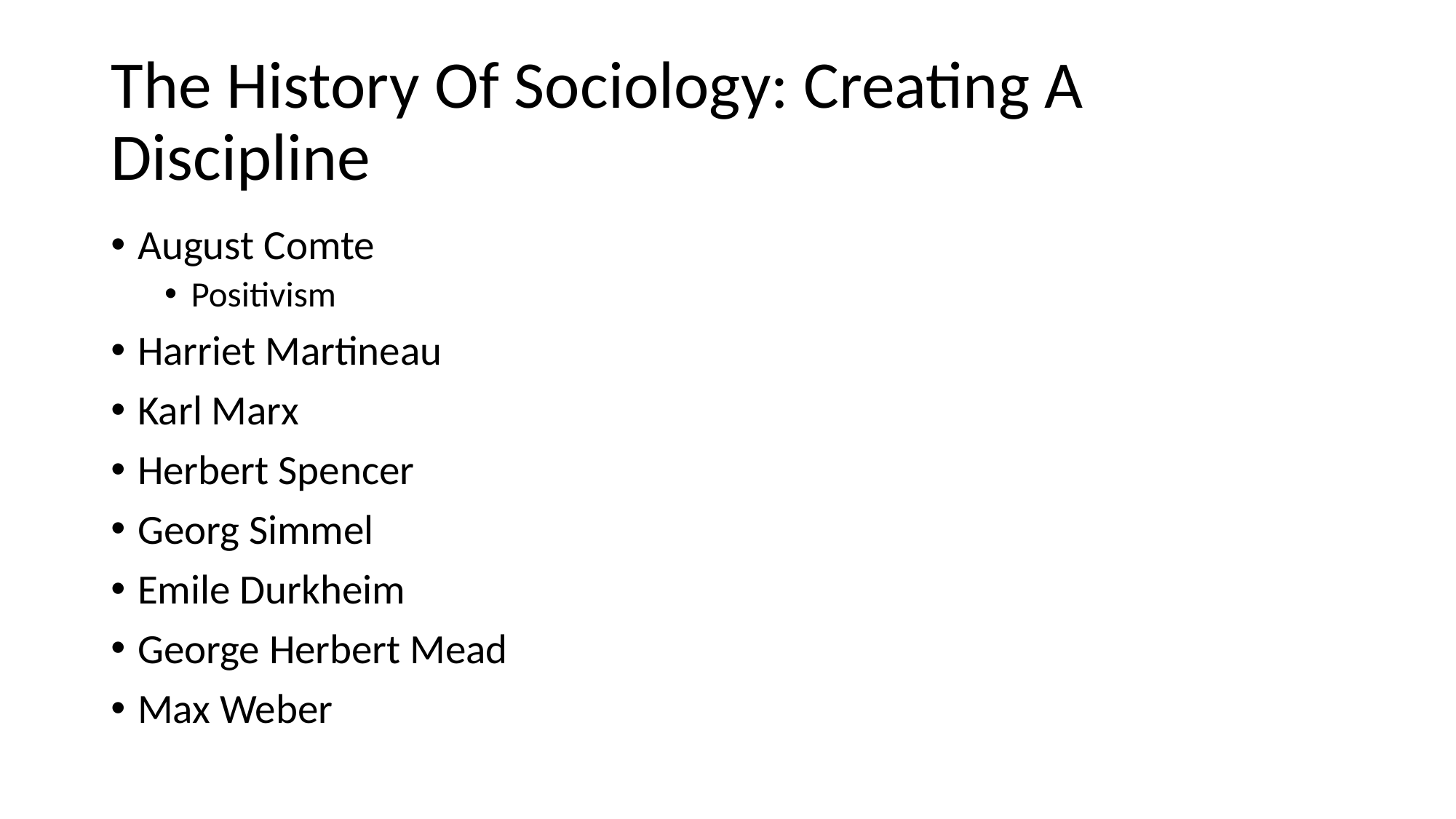

# The History Of Sociology: Creating A Discipline
August Comte
Positivism
Harriet Martineau
Karl Marx
Herbert Spencer
Georg Simmel
Emile Durkheim
George Herbert Mead
Max Weber